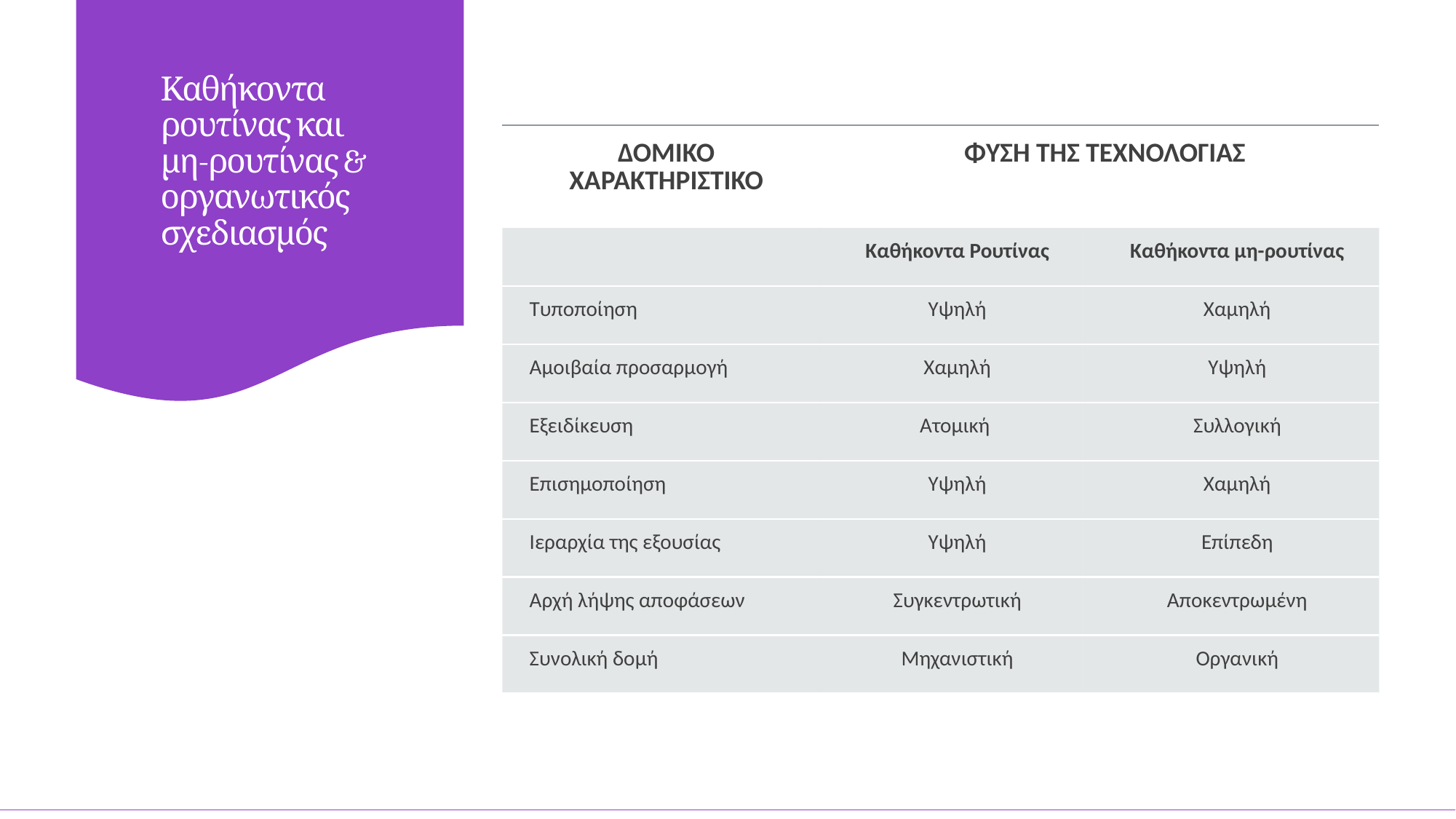

Καθήκοντα ρουτίνας και μη-ρουτίνας & οργανωτικός σχεδιασμός
| ΔΟΜΙΚΟ ΧΑΡΑΚΤΗΡΙΣΤΙΚΟ | ΦΥΣΗ ΤΗΣ ΤΕΧΝΟΛΟΓΙΑΣ |  |
| --- | --- | --- |
|  | Καθήκοντα Ρουτίνας | Καθήκοντα μη-ρουτίνας |
| Τυποποίηση | Υψηλή | Χαμηλή |
| Αμοιβαία προσαρμογή | Χαμηλή | Υψηλή |
| Εξειδίκευση | Ατομική | Συλλογική |
| Επισημοποίηση | Υψηλή | Χαμηλή |
| Ιεραρχία της εξουσίας | Υψηλή | Επίπεδη |
| Αρχή λήψης αποφάσεων | Συγκεντρωτική | Αποκεντρωμένη |
| Συνολική δομή | Μηχανιστική | Οργανική |